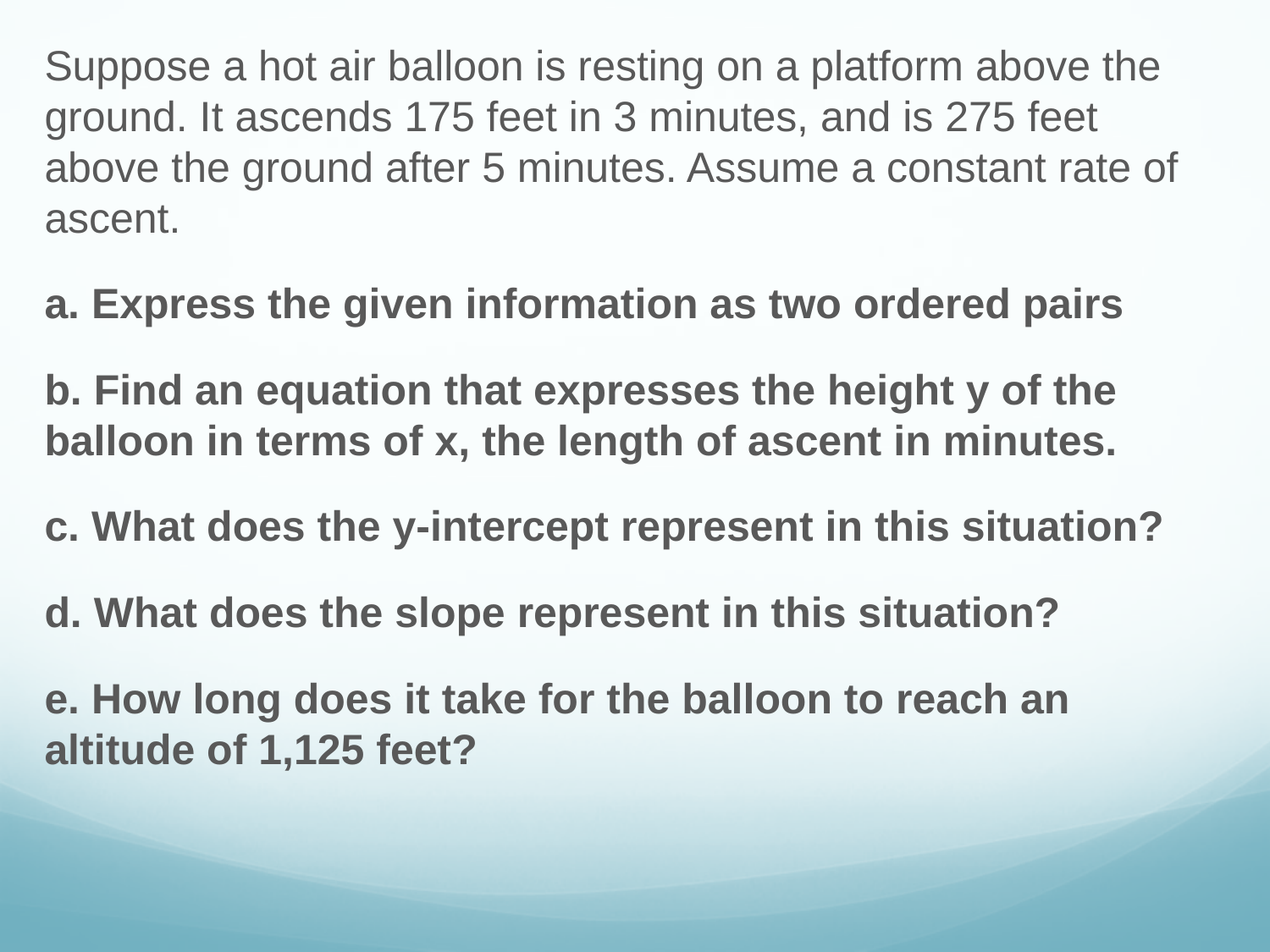

Suppose a hot air balloon is resting on a platform above the ground. It ascends 175 feet in 3 minutes, and is 275 feet above the ground after 5 minutes. Assume a constant rate of ascent.
a. Express the given information as two ordered pairs
b. Find an equation that expresses the height y of the balloon in terms of x, the length of ascent in minutes.
c. What does the y-intercept represent in this situation?
d. What does the slope represent in this situation?
e. How long does it take for the balloon to reach an altitude of 1,125 feet?